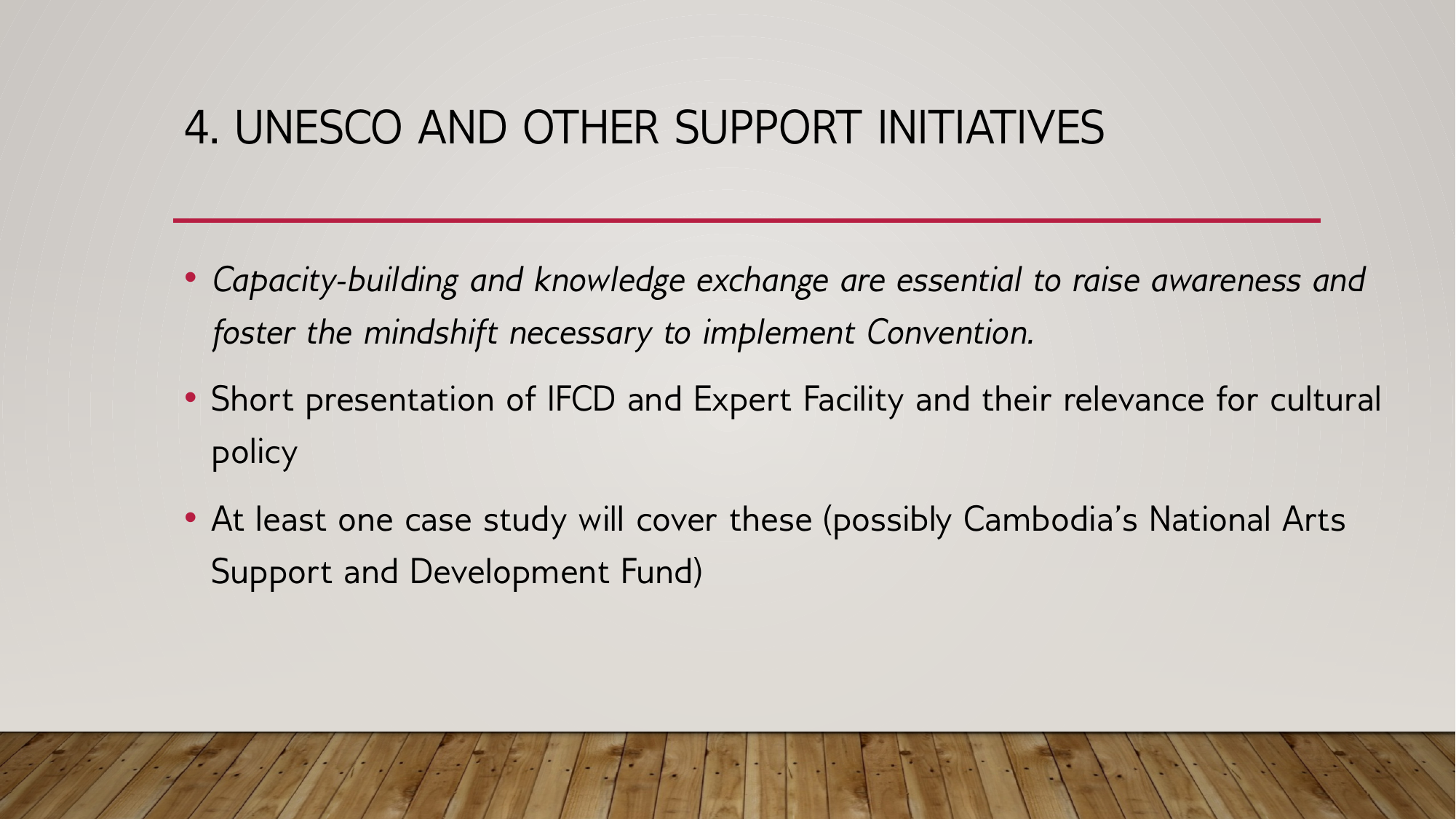

# 4. Unesco and other support initiatives
Capacity-building and knowledge exchange are essential to raise awareness and foster the mindshift necessary to implement Convention.
Short presentation of IFCD and Expert Facility and their relevance for cultural policy
At least one case study will cover these (possibly Cambodia’s National Arts Support and Development Fund)